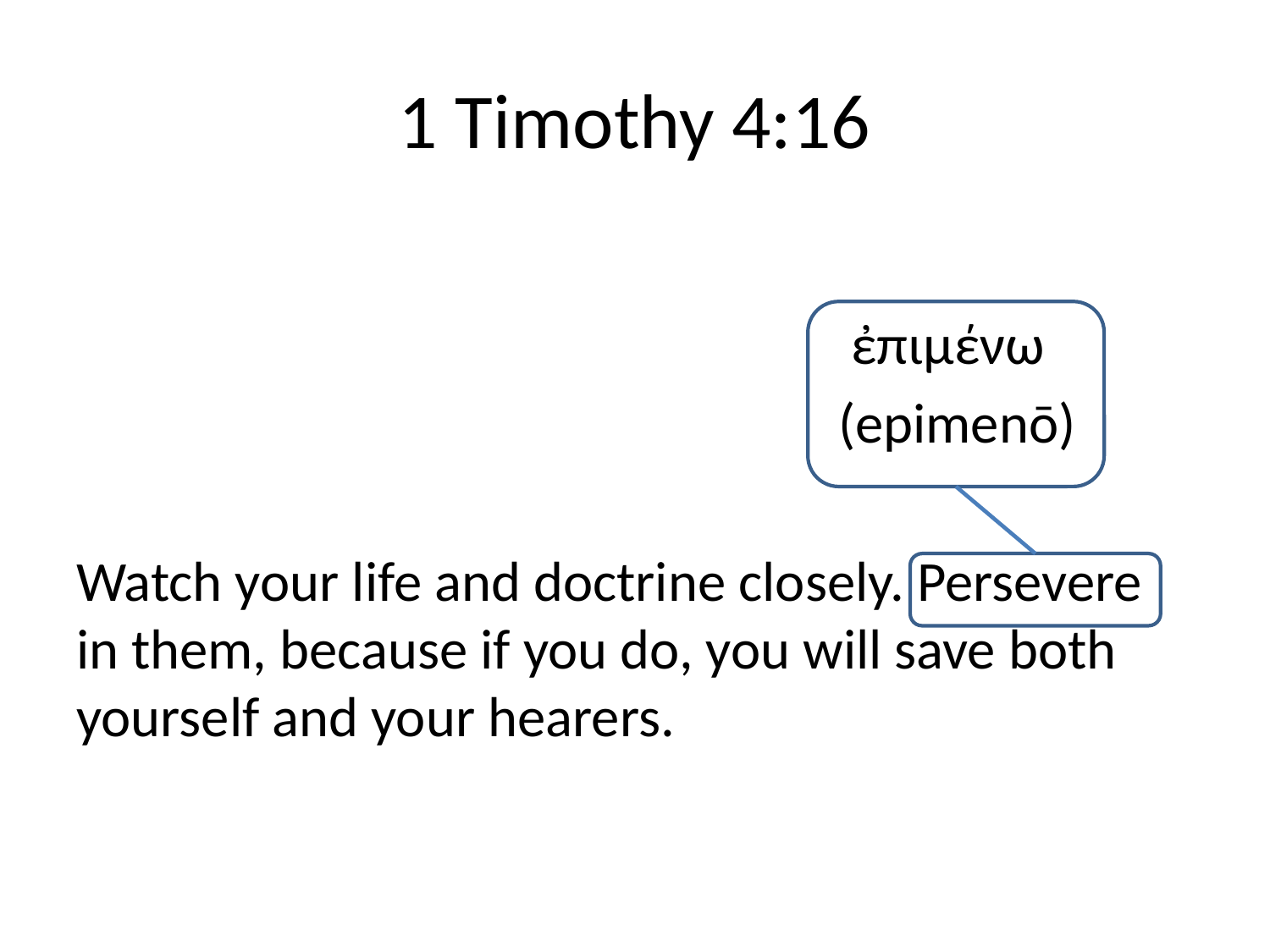

# 1 Timothy 4:16

						 ἐπιμένω
						(epimenō)

Watch your life and doctrine closely. Persevere in them, because if you do, you will save both yourself and your hearers.